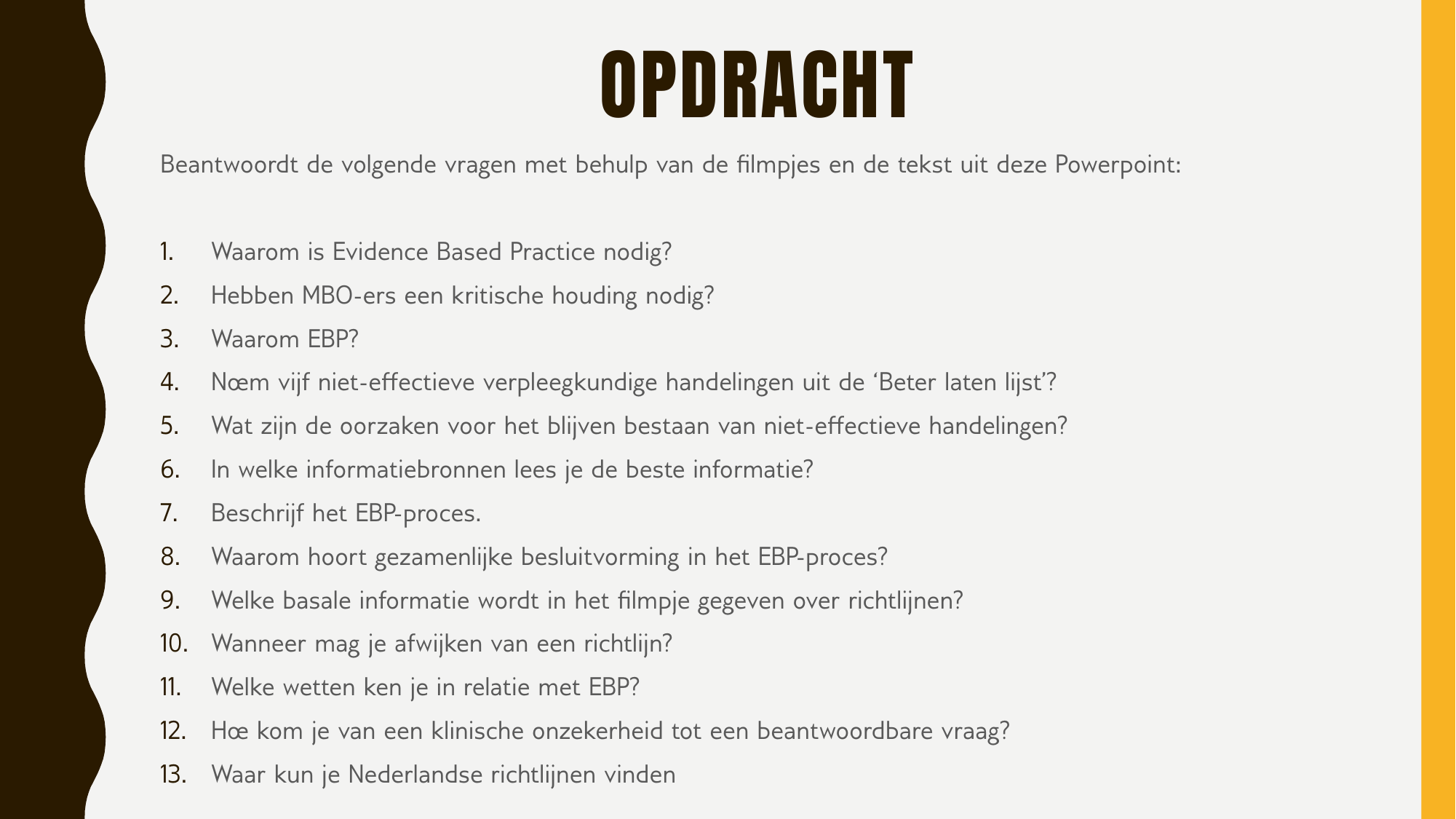

# Opdracht
Beantwoordt de volgende vragen met behulp van de filmpjes en de tekst uit deze Powerpoint:

Waarom is Evidence Based Practice nodig?
Hebben MBO-ers een kritische houding nodig?
Waarom EBP?
Noem vijf niet-effectieve verpleegkundige handelingen uit de ‘Beter laten lijst’?
Wat zijn de oorzaken voor het blijven bestaan van niet-effectieve handelingen?
In welke informatiebronnen lees je de beste informatie?
Beschrijf het EBP-proces.
Waarom hoort gezamenlijke besluitvorming in het EBP-proces?
Welke basale informatie wordt in het filmpje gegeven over richtlijnen?
Wanneer mag je afwijken van een richtlijn?
Welke wetten ken je in relatie met EBP?
Hoe kom je van een klinische onzekerheid tot een beantwoordbare vraag?
Waar kun je Nederlandse richtlijnen vinden